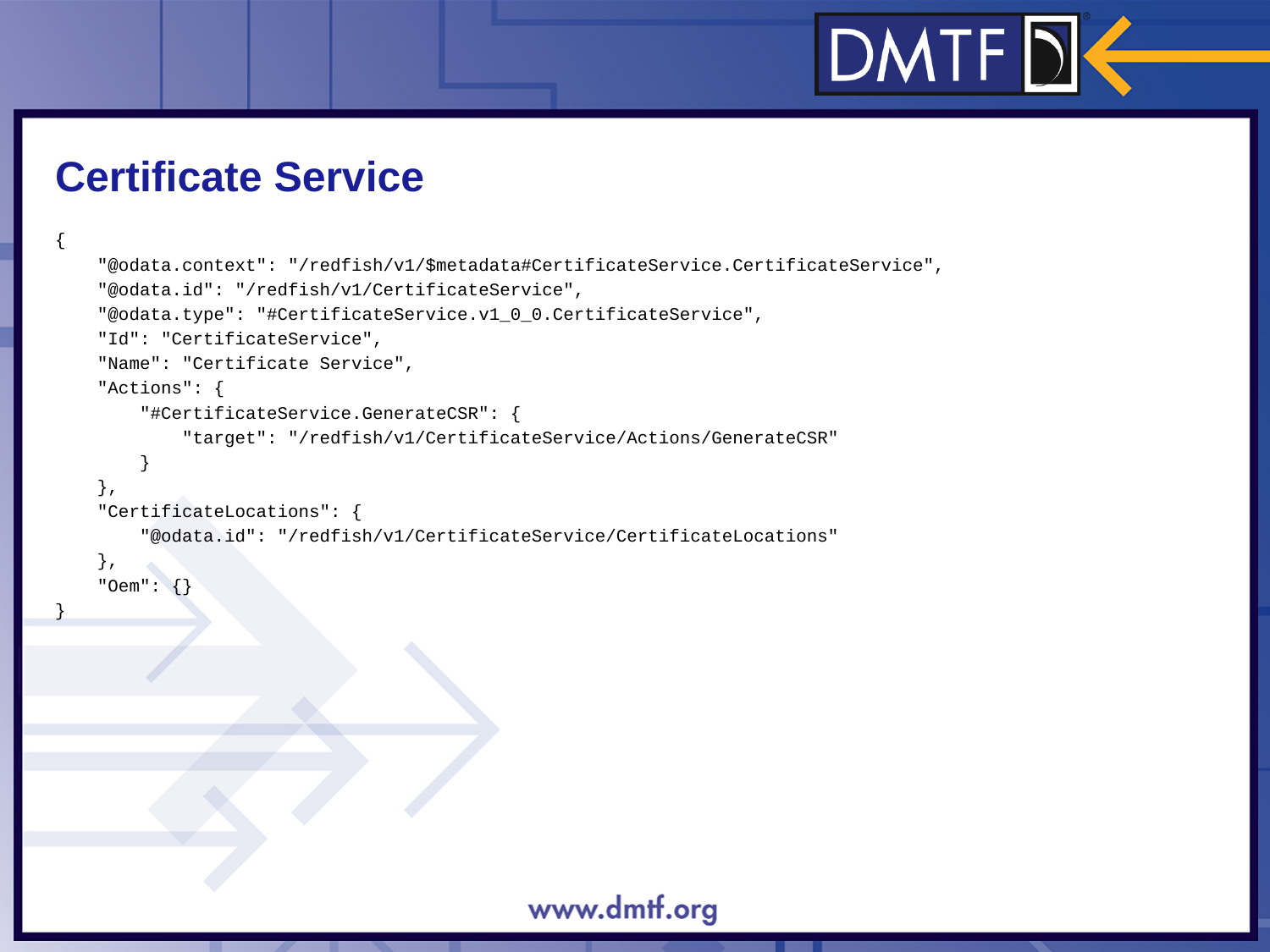

# Certificate Service
{
    "@odata.context": "/redfish/v1/$metadata#CertificateService.CertificateService",
    "@odata.id": "/redfish/v1/CertificateService",
    "@odata.type": "#CertificateService.v1_0_0.CertificateService",
    "Id": "CertificateService",
    "Name": "Certificate Service",
    "Actions": {
        "#CertificateService.GenerateCSR": {
            "target": "/redfish/v1/CertificateService/Actions/GenerateCSR"
        }
    },
    "CertificateLocations": {
        "@odata.id": "/redfish/v1/CertificateService/CertificateLocations"
    },
    "Oem": {}
}